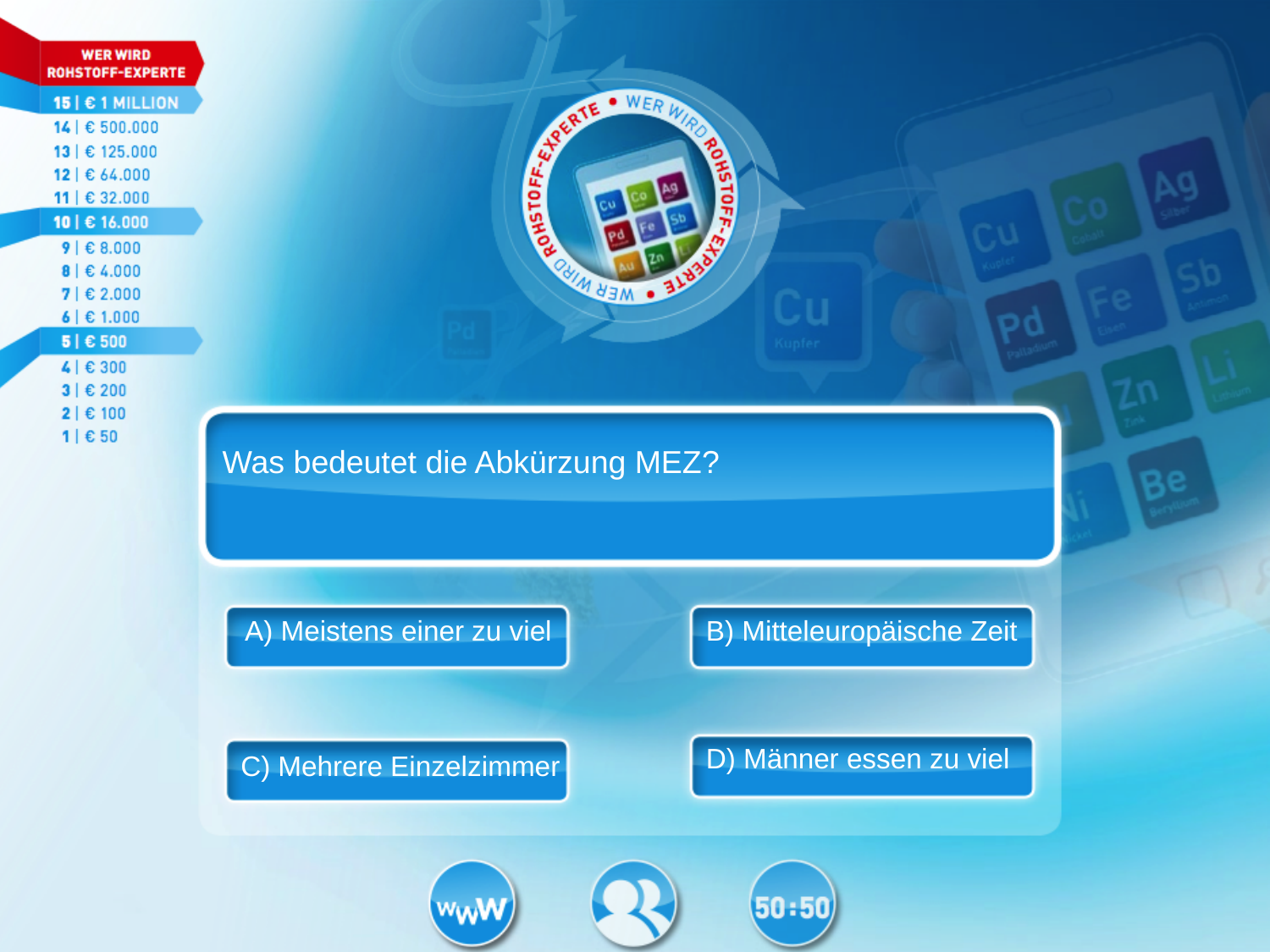

Was bedeutet die Abkürzung MEZ?
A) Meistens einer zu viel
B) Mitteleuropäische Zeit
D) Männer essen zu viel
C) Mehrere Einzelzimmer